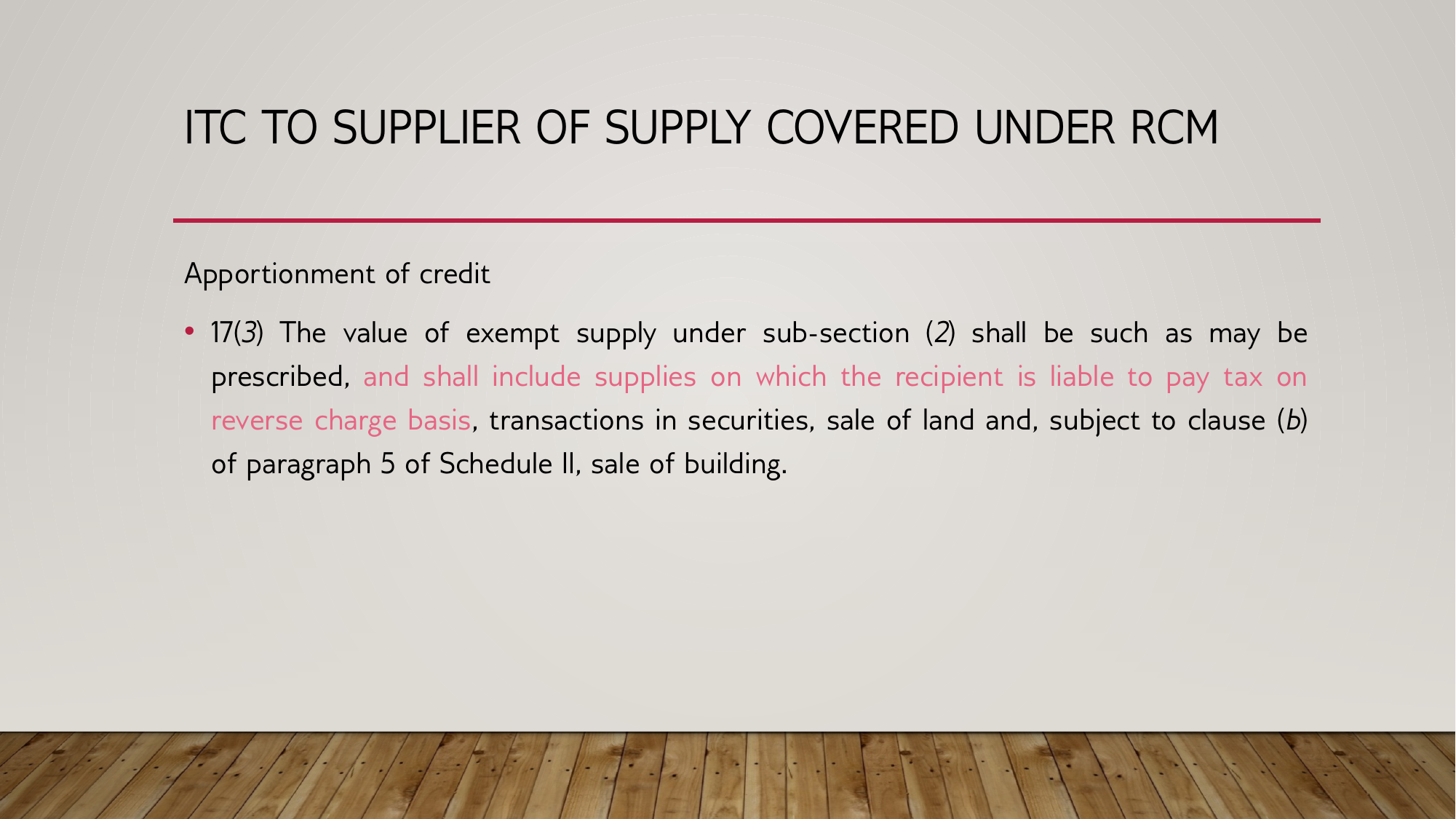

# ITC to Supplier of supply covered under RCM
Apportionment of credit
17(3) The value of exempt supply under sub-section (2) shall be such as may be prescribed, and shall include supplies on which the recipient is liable to pay tax on reverse charge basis, transactions in securities, sale of land and, subject to clause (b) of paragraph 5 of Schedule II, sale of building.